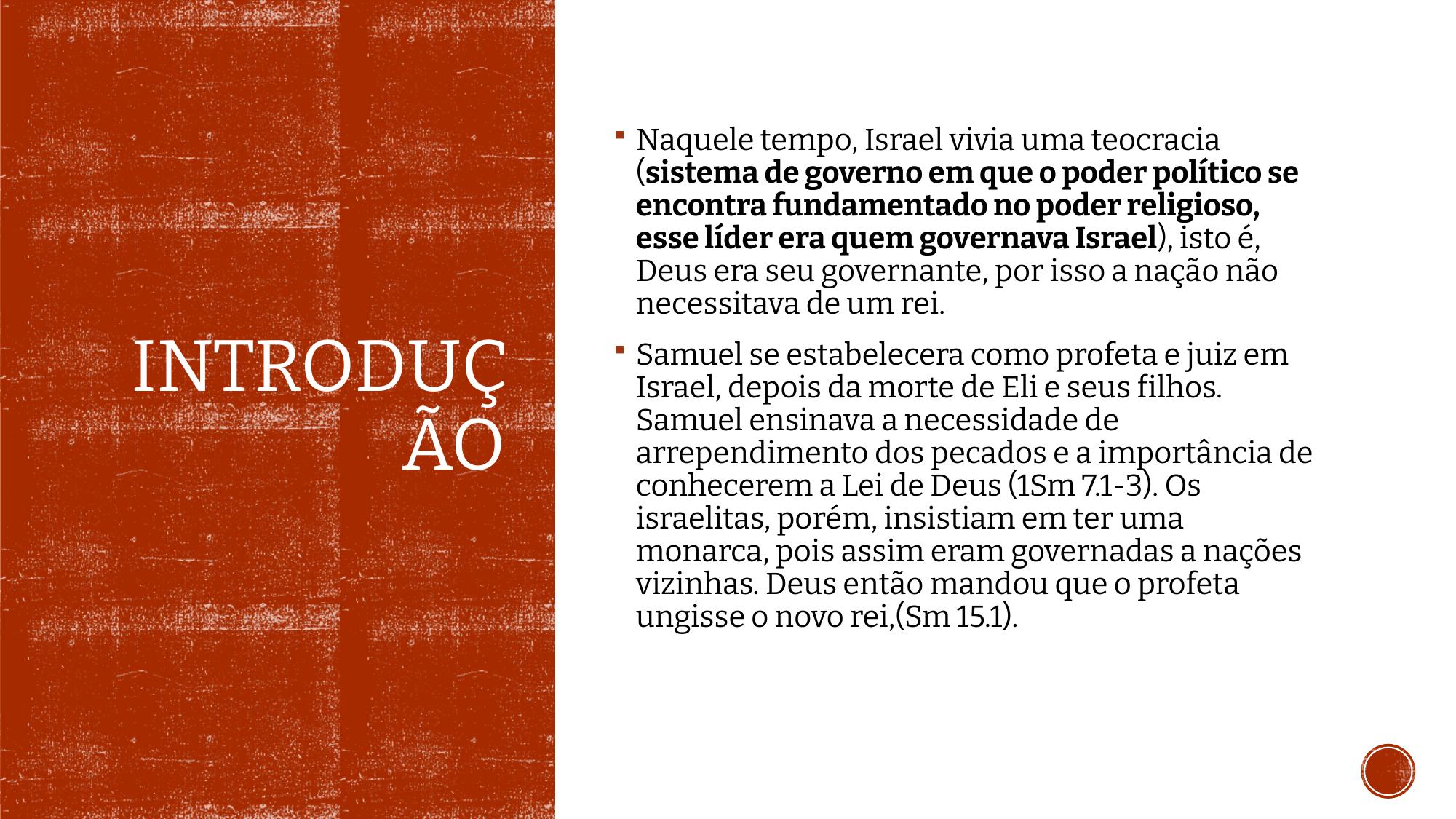

Naquele tempo, Israel vivia uma teocracia (sistema de governo em que o poder político se encontra fundamentado no poder religioso, esse líder era quem governava Israel), isto é, Deus era seu governante, por isso a nação não necessitava de um rei.
Samuel se estabelecera como profeta e juiz em Israel, depois da morte de Eli e seus filhos. Samuel ensinava a necessidade de arrependimento dos pecados e a importância de conhecerem a Lei de Deus (1Sm 7.1-3). Os israelitas, porém, insistiam em ter uma monarca, pois assim eram governadas a nações vizinhas. Deus então mandou que o profeta ungisse o novo rei,(Sm 15.1).

# Introdução